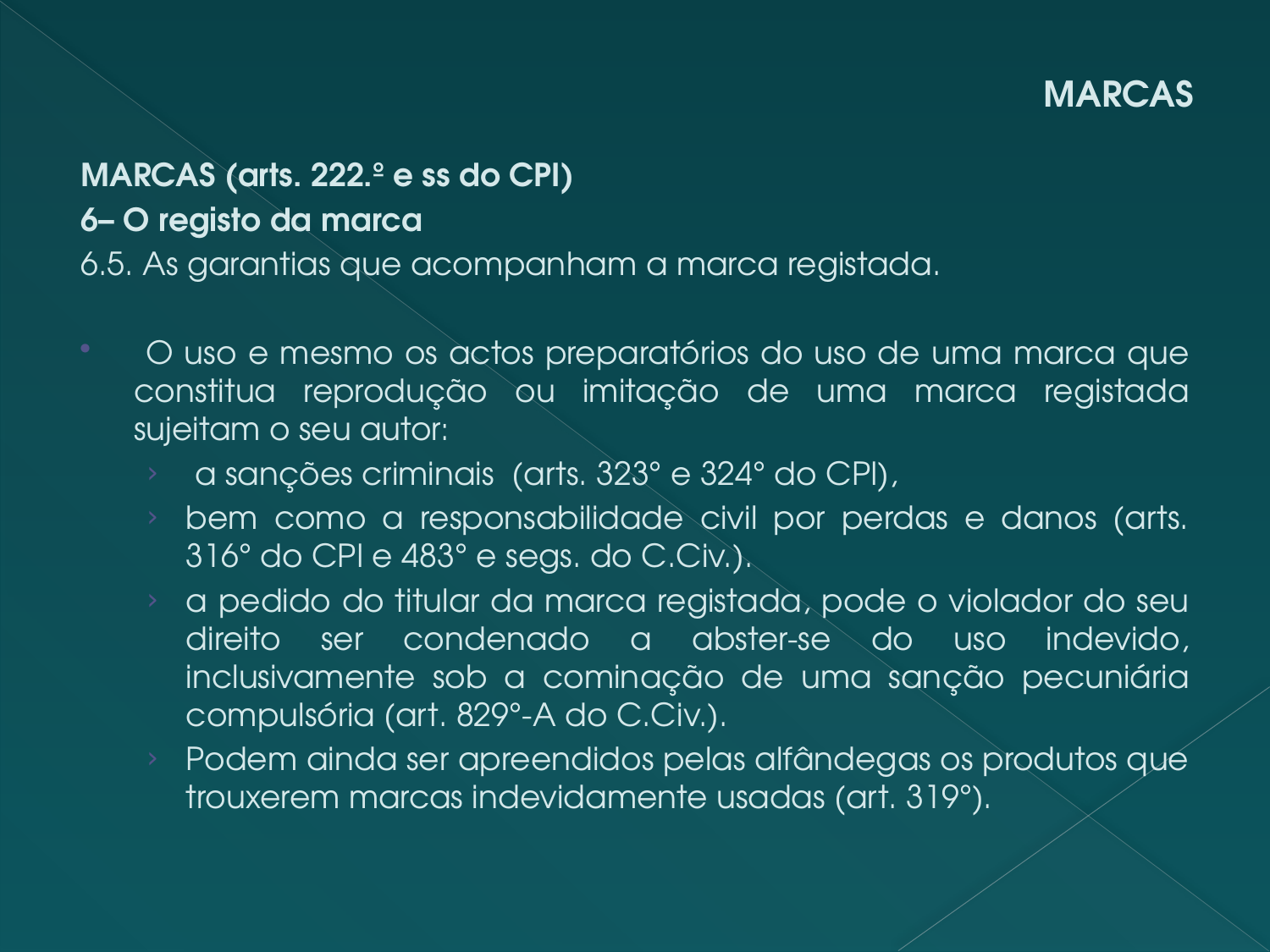

# MARCAS
MARCAS (arts. 222.º e ss do CPI)
6– O registo da marca
6.5. As garantias que acompanham a marca registada.

 O uso e mesmo os actos preparatórios do uso de uma marca que constitua reprodução ou imitação de uma marca registada sujeitam o seu autor:
 a sanções criminais  (arts. 323° e 324° do CPI),
bem como a responsabilidade civil por perdas e danos (arts. 316° do CPI e 483° e segs. do C.Civ.).
a pedido do titular da marca registada, pode o violador do seu direito ser condenado a abster-se do uso indevido, inclusivamente sob a cominação de uma sanção pecuniária compulsória (art. 829°-A do C.Civ.).
Podem ainda ser apreendidos pelas alfândegas os produtos que trouxerem marcas indevidamente usadas (art. 319°).